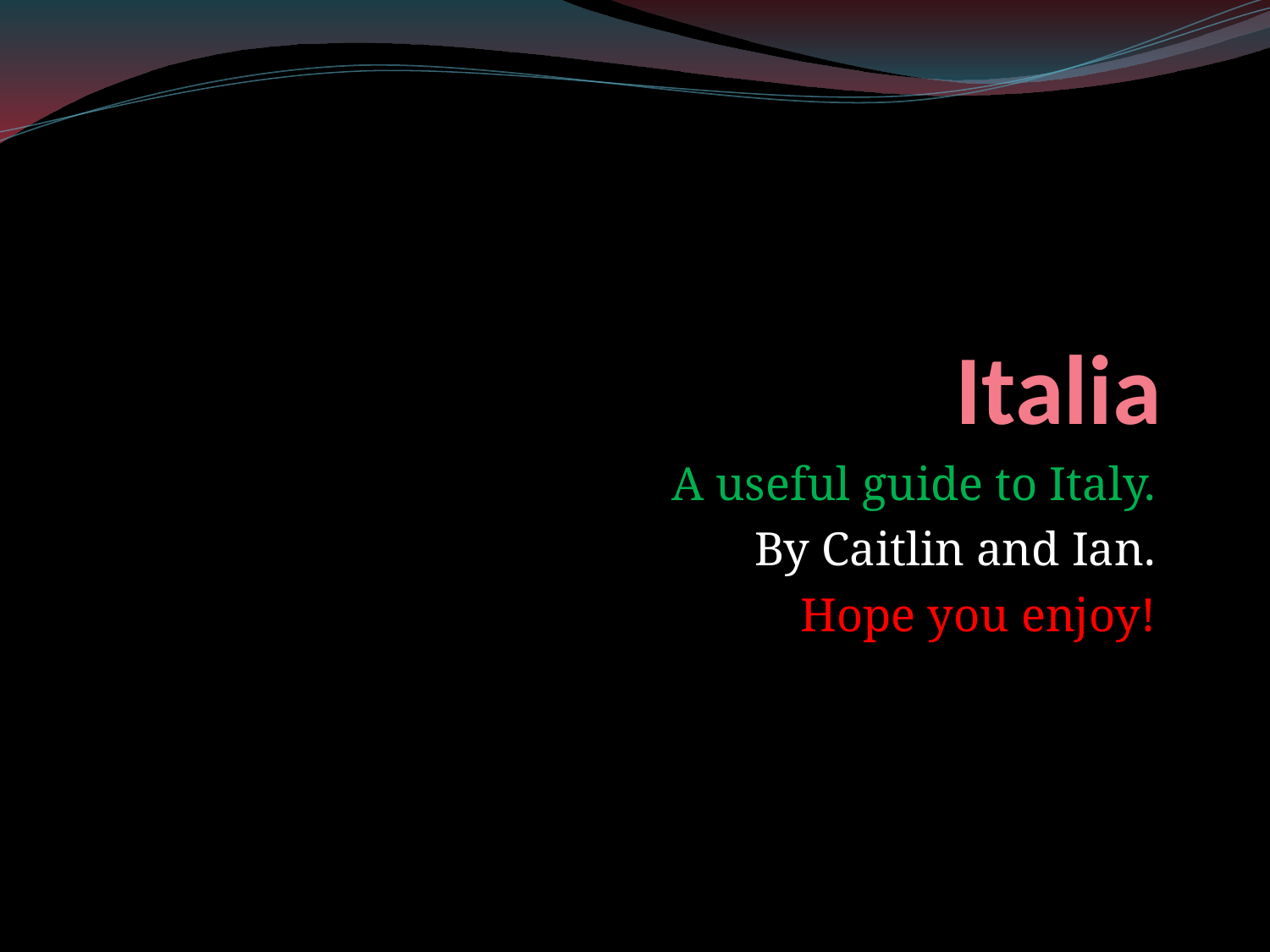

# Italia
A useful guide to Italy.
By Caitlin and Ian.
Hope you enjoy!